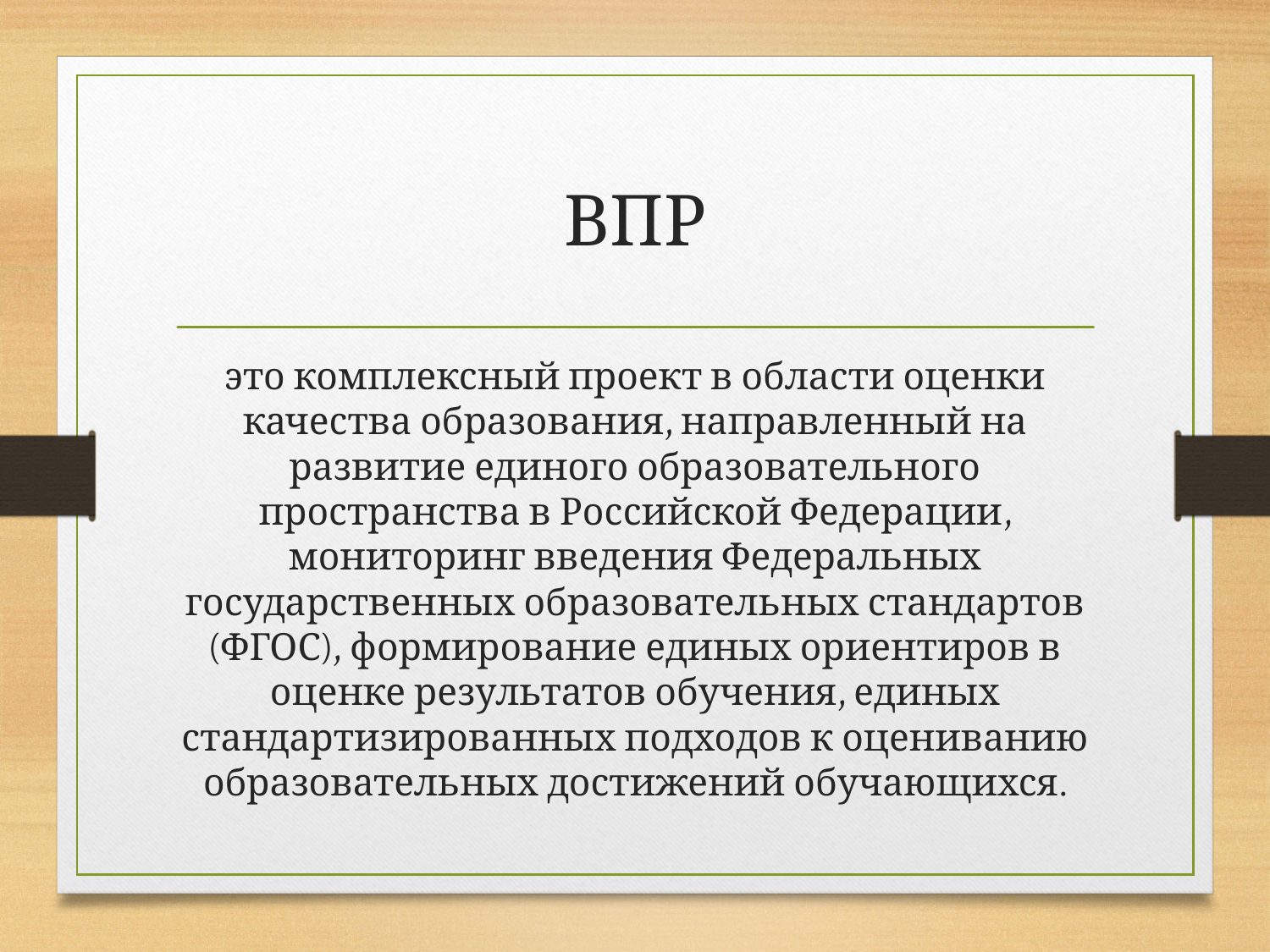

# ВПР
это комплексный проект в области оценки качества образования, направленный на развитие единого образовательного пространства в Российской Федерации, мониторинг введения Федеральных государственных образовательных стандартов (ФГОС), формирование единых ориентиров в оценке результатов обучения, единых стандартизированных подходов к оцениванию образовательных достижений обучающихся.